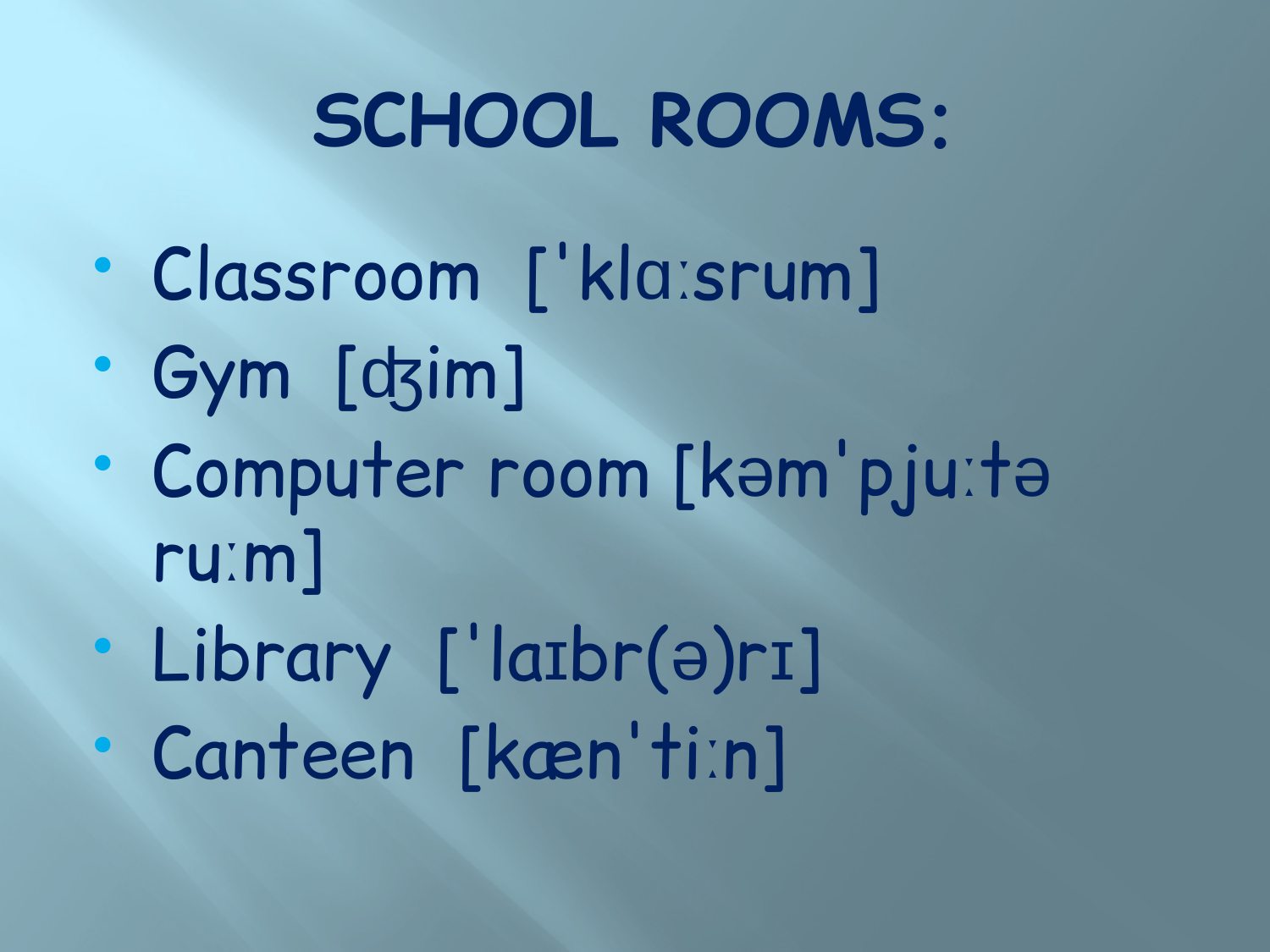

# SCHOOL ROOMS:
Classroom  ['klɑːsrum]
Gym  [ʤim]
Computer room [kəm'pjuːtə ruːm]
Library  ['laɪbr(ə)rɪ]
Canteen  [kæn'tiːn]